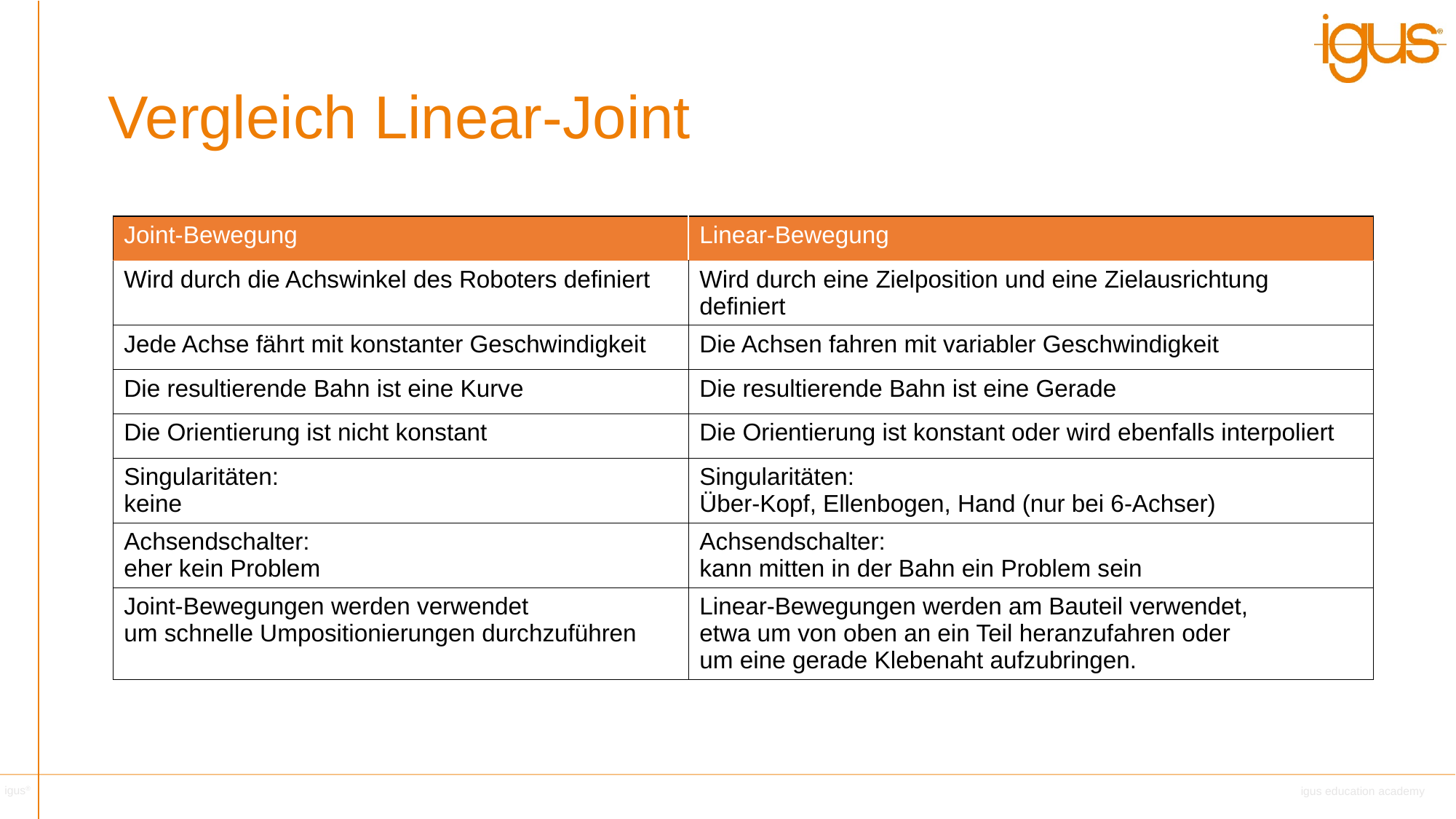

Vergleich Linear-Joint
| Joint-Bewegung | Linear-Bewegung |
| --- | --- |
| Wird durch die Achswinkel des Roboters definiert | Wird durch eine Zielposition und eine Zielausrichtung definiert |
| Jede Achse fährt mit konstanter Geschwindigkeit | Die Achsen fahren mit variabler Geschwindigkeit |
| Die resultierende Bahn ist eine Kurve | Die resultierende Bahn ist eine Gerade |
| Die Orientierung ist nicht konstant | Die Orientierung ist konstant oder wird ebenfalls interpoliert |
| Singularitäten: keine | Singularitäten: Über-Kopf, Ellenbogen, Hand (nur bei 6-Achser) |
| Achsendschalter: eher kein Problem | Achsendschalter: kann mitten in der Bahn ein Problem sein |
| Joint-Bewegungen werden verwendet um schnelle Umpositionierungen durchzuführen | Linear-Bewegungen werden am Bauteil verwendet, etwa um von oben an ein Teil heranzufahren oder um eine gerade Klebenaht aufzubringen. |